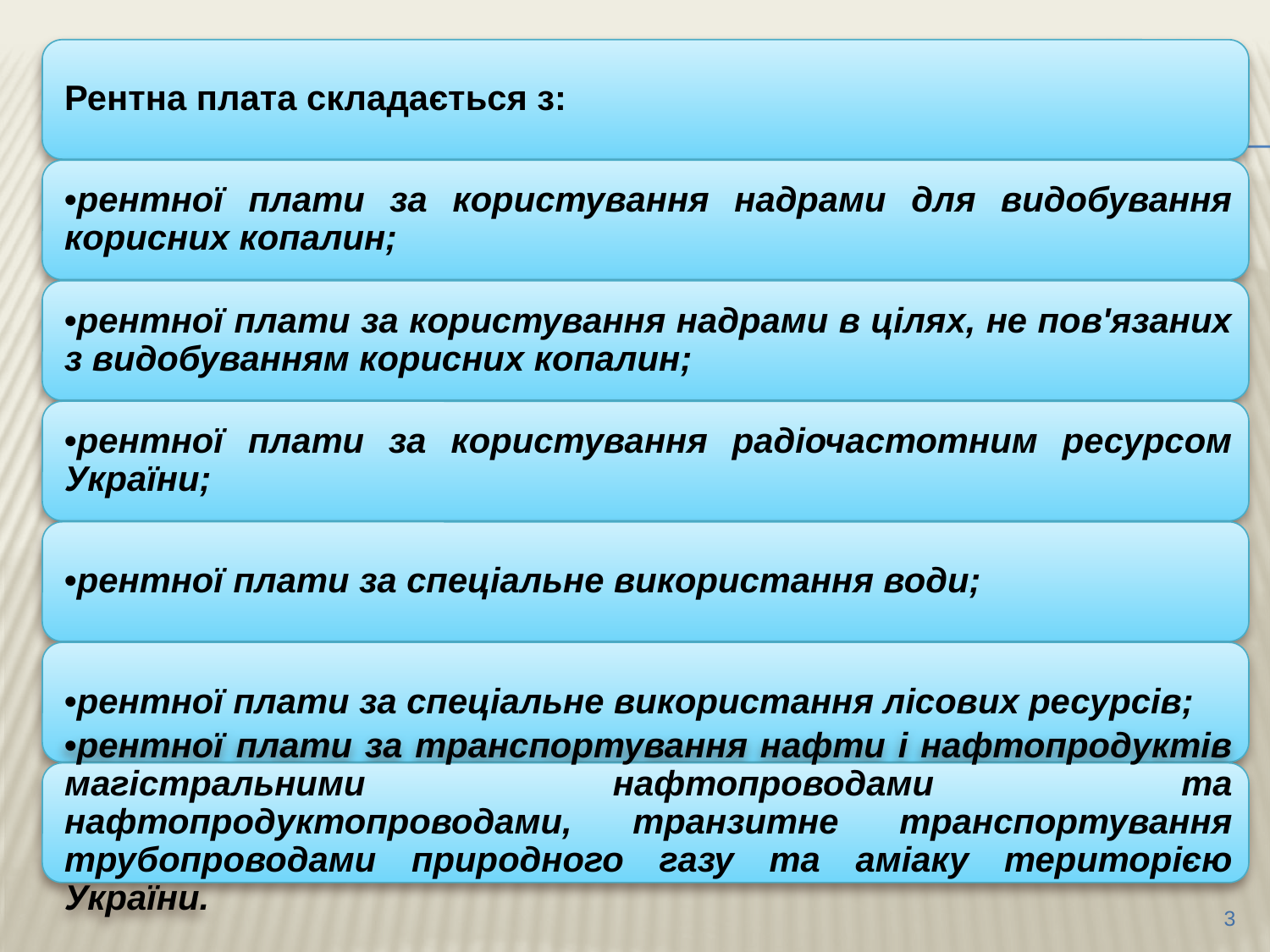

Рентна плата складається з:
•рентної плати за користування надрами для видобування корисних копалин;
•рентної плати за користування надрами в цілях, не пов'язаних з видобуванням корисних копалин;
•рентної плати за користування радіочастотним ресурсом України;
•рентної плати за спеціальне використання води;
•рентної плати за спеціальне використання лісових ресурсів;
•рентної плати за транспортування нафти і нафтопродуктів магістральними нафтопроводами та нафтопродуктопроводами, транзитне транспортування трубопроводами природного газу та аміаку територією України.
3